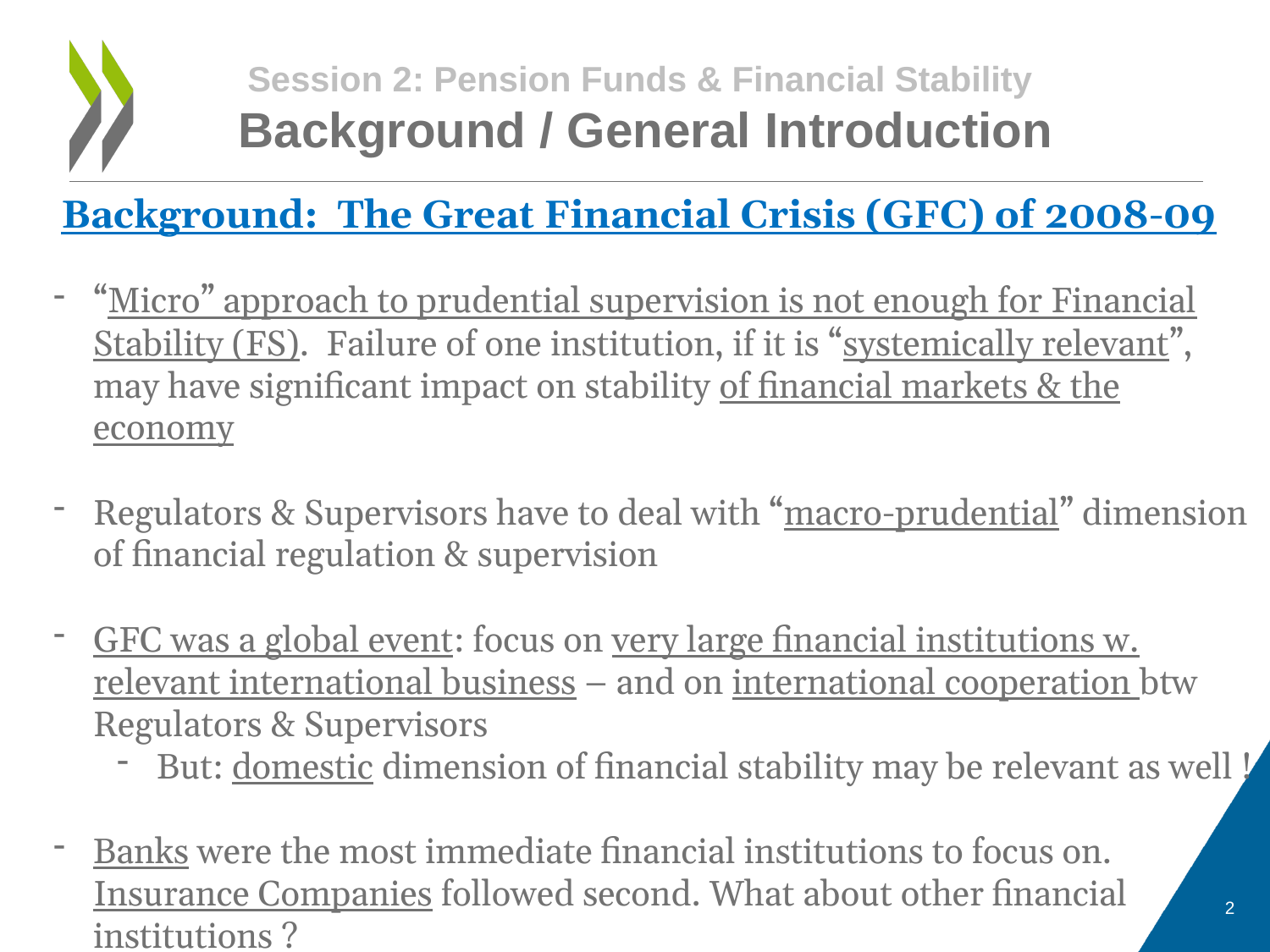

# Session 2: Pension Funds & Financial Stability Background / General Introduction
 Background:  The Great Financial Crisis (GFC) of 2008-09

“Micro” approach to prudential supervision is not enough for Financial Stability (FS).  Failure of one institution, if it is “systemically relevant”,  may have significant impact on stability of financial markets & the economy

Regulators & Supervisors have to deal with “macro-prudential” dimension of financial regulation & supervision

GFC was a global event: focus on very large financial institutions w. relevant international business – and on international cooperation btw Regulators & Supervisors
But: domestic dimension of financial stability may be relevant as well !

Banks were the most immediate financial institutions to focus on. Insurance Companies followed second. What about other financial institutions ?

2